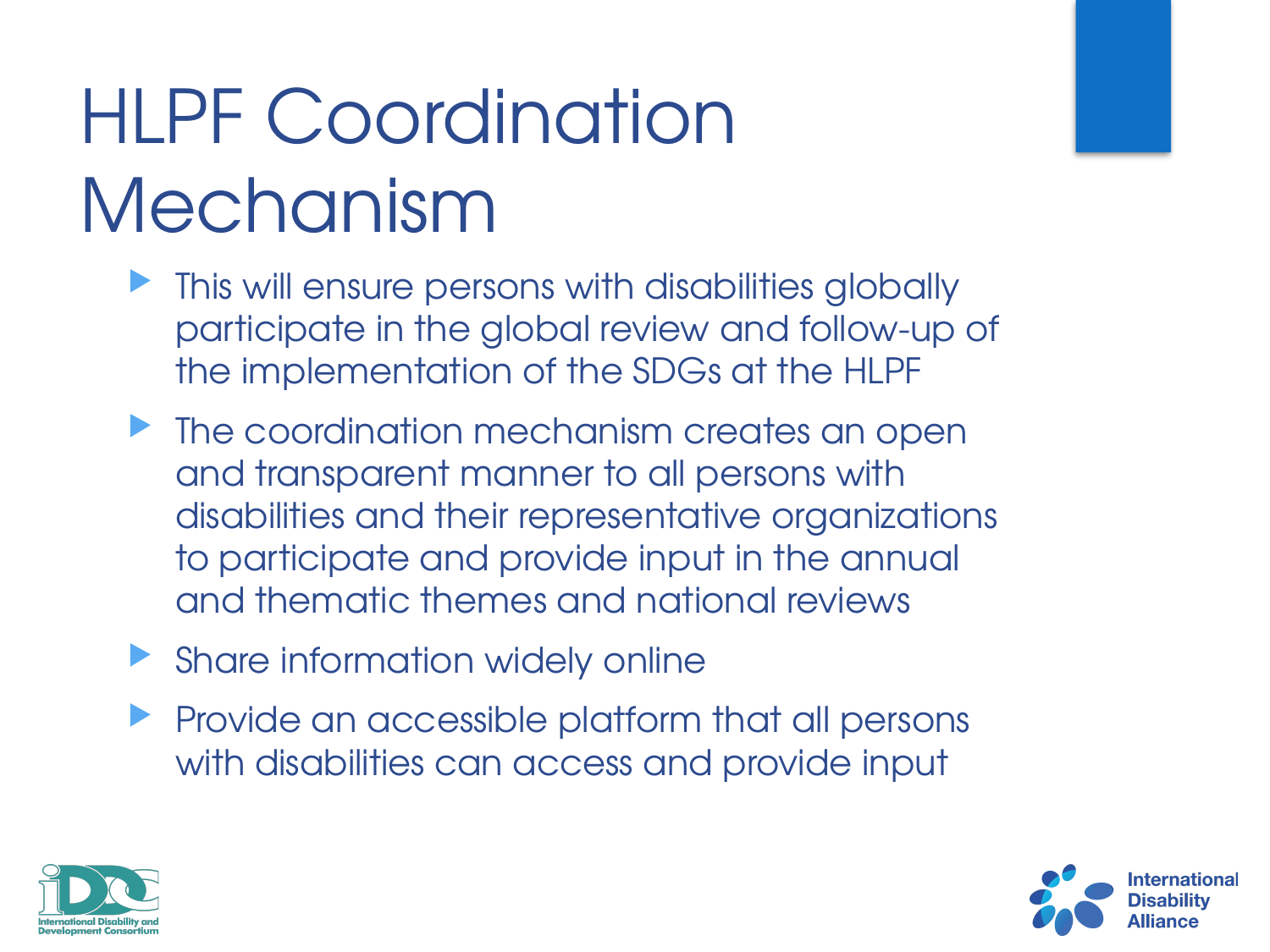

# HLPF Coordination Mechanism
This will ensure persons with disabilities globally participate in the global review and follow-up of the implementation of the SDGs at the HLPF
The coordination mechanism creates an open and transparent manner to all persons with disabilities and their representative organizations to participate and provide input in the annual and thematic themes and national reviews
Share information widely online
Provide an accessible platform that all persons with disabilities can access and provide input